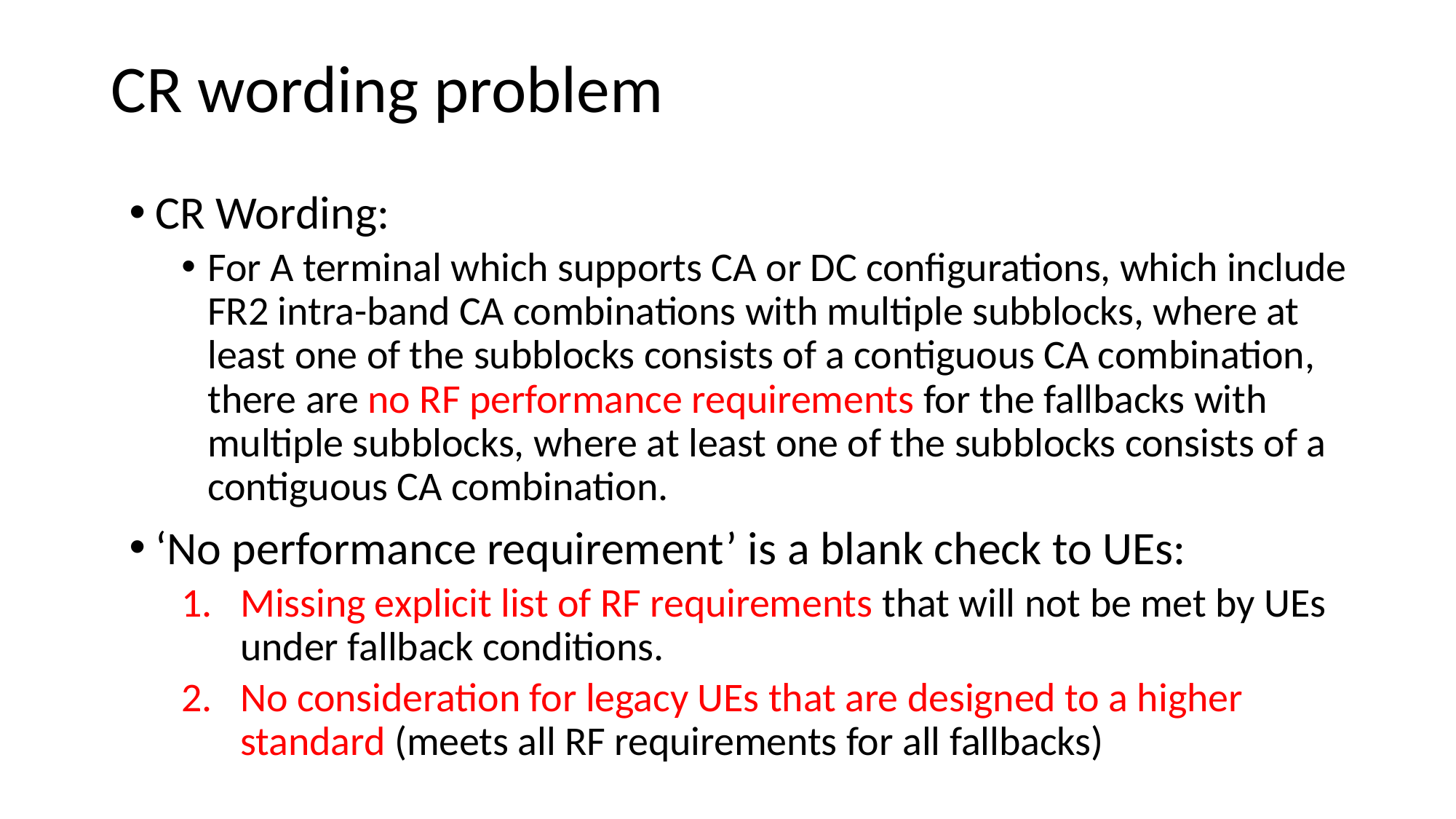

# CR wording problem

CR Wording:
For A terminal which supports CA or DC configurations, which include FR2 intra-band CA combinations with multiple subblocks, where at least one of the subblocks consists of a contiguous CA combination, there are no RF performance requirements for the fallbacks with multiple subblocks, where at least one of the subblocks consists of a contiguous CA combination.
‘No performance requirement’ is a blank check to UEs:
Missing explicit list of RF requirements that will not be met by UEs under fallback conditions.
No consideration for legacy UEs that are designed to a higher standard (meets all RF requirements for all fallbacks)